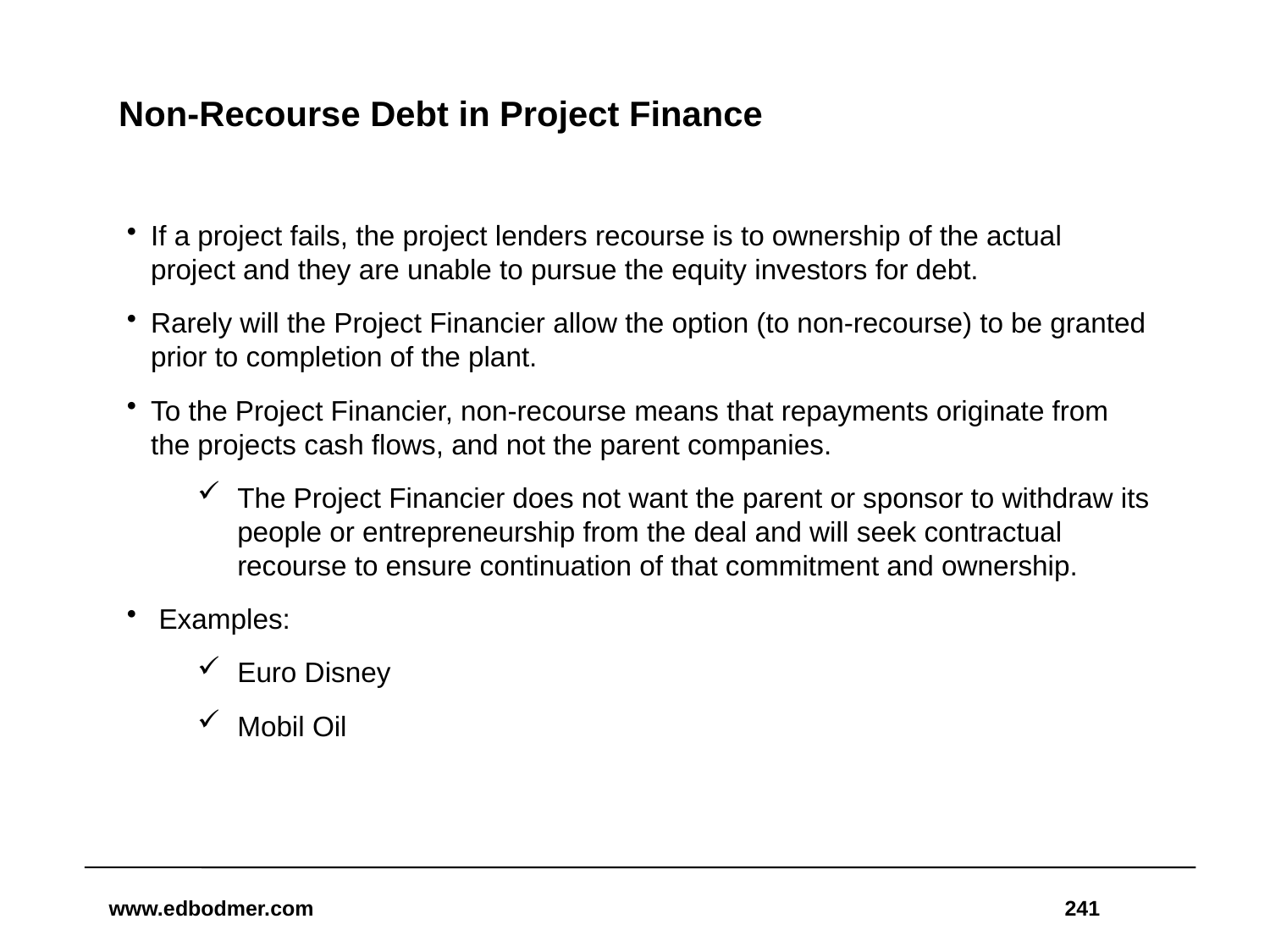

# Non-Recourse Debt in Project Finance
If a project fails, the project lenders recourse is to ownership of the actual project and they are unable to pursue the equity investors for debt.
Rarely will the Project Financier allow the option (to non-recourse) to be granted prior to completion of the plant.
To the Project Financier, non-recourse means that repayments originate from the projects cash flows, and not the parent companies.
The Project Financier does not want the parent or sponsor to withdraw its people or entrepreneurship from the deal and will seek contractual recourse to ensure continuation of that commitment and ownership.
 Examples:
Euro Disney
Mobil Oil